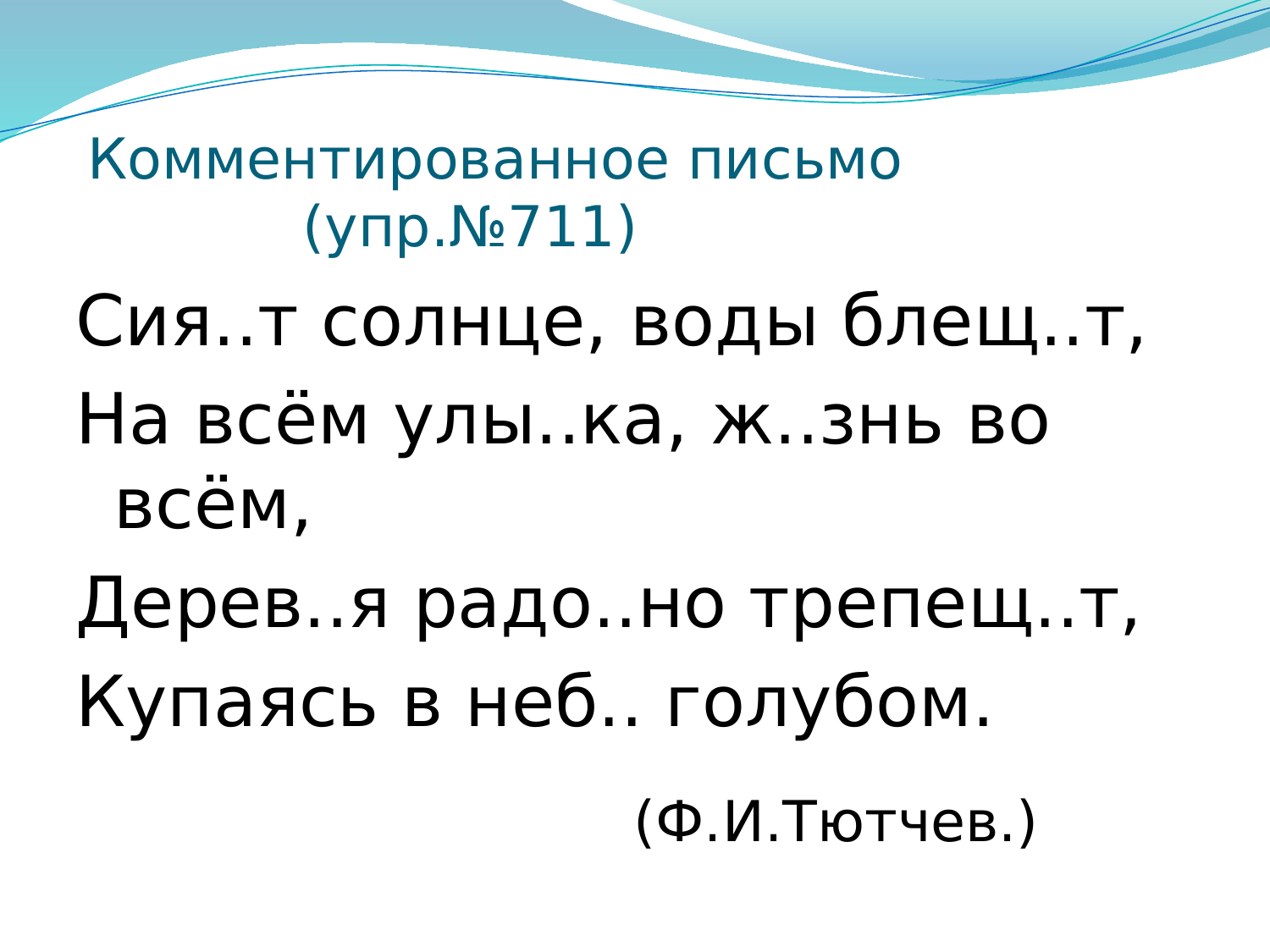

# Комментированное письмо                               (упр.№711)
Сия..т солнце, воды блещ..т,
На всём улы..ка, ж..знь во всём,
Дерев..я радо..но трепещ..т,
Купаясь в неб.. голубом.
                               (Ф.И.Тютчев.)